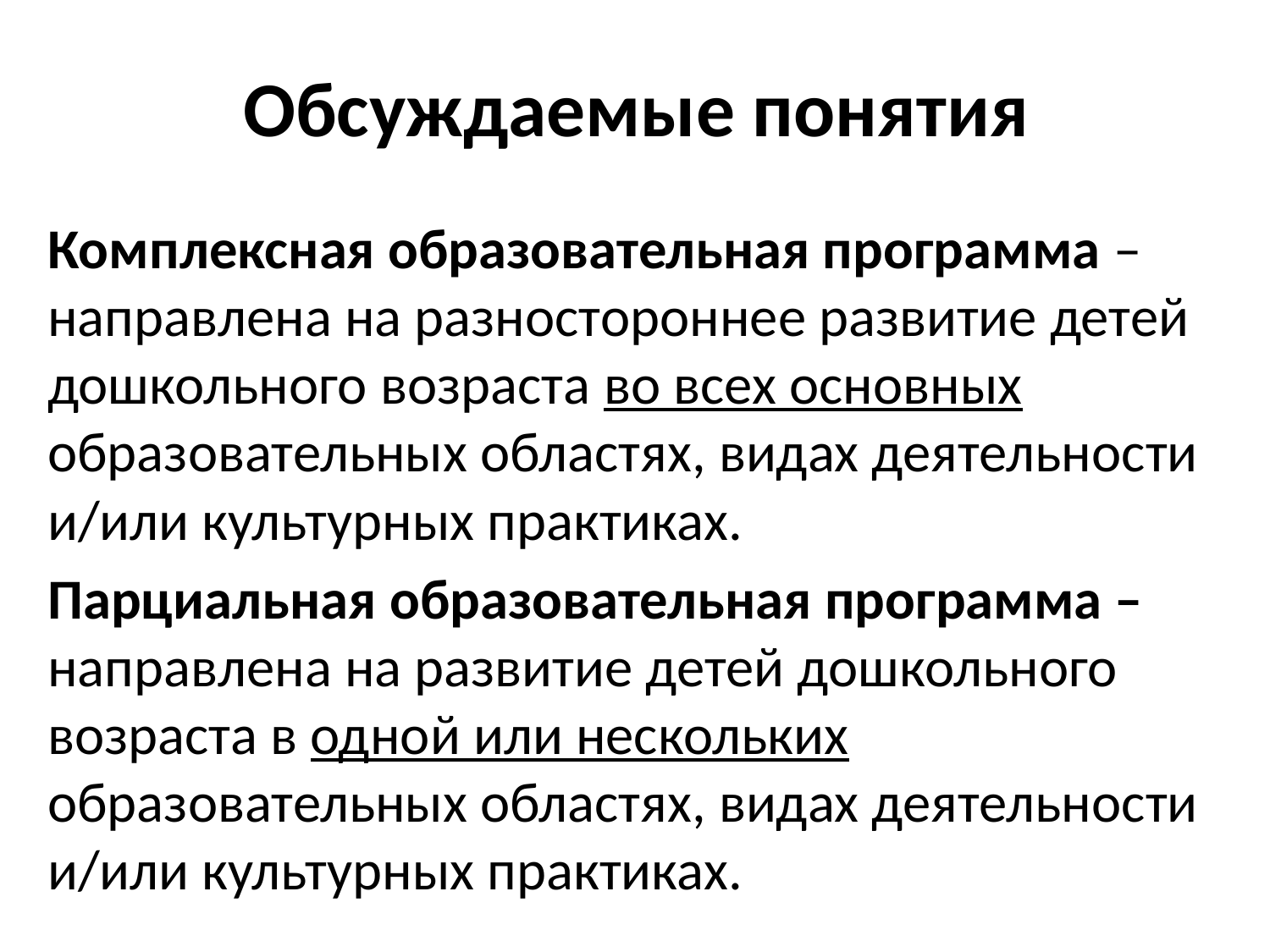

# Обсуждаемые понятия
Комплексная образовательная программа – направлена на разностороннее развитие детей дошкольного возраста во всех основных образовательных областях, видах деятельности и/или культурных практиках.
Парциальная образовательная программа – направлена на развитие детей дошкольного возраста в одной или нескольких образовательных областях, видах деятельности и/или культурных практиках.